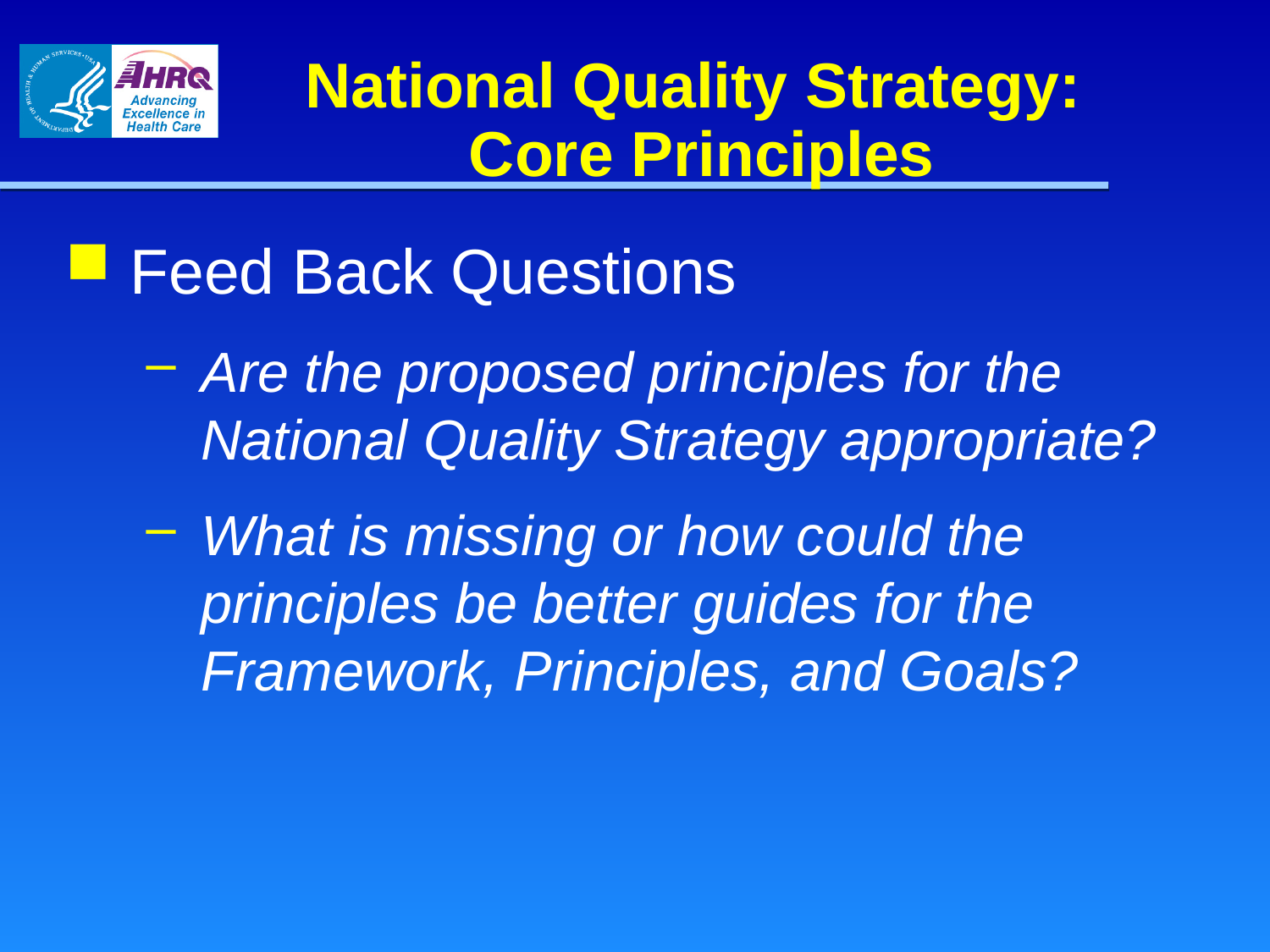

National Quality Strategy:
 Core Principles
Feed Back Questions
Are the proposed principles for the National Quality Strategy appropriate?
What is missing or how could the principles be better guides for the Framework, Principles, and Goals?